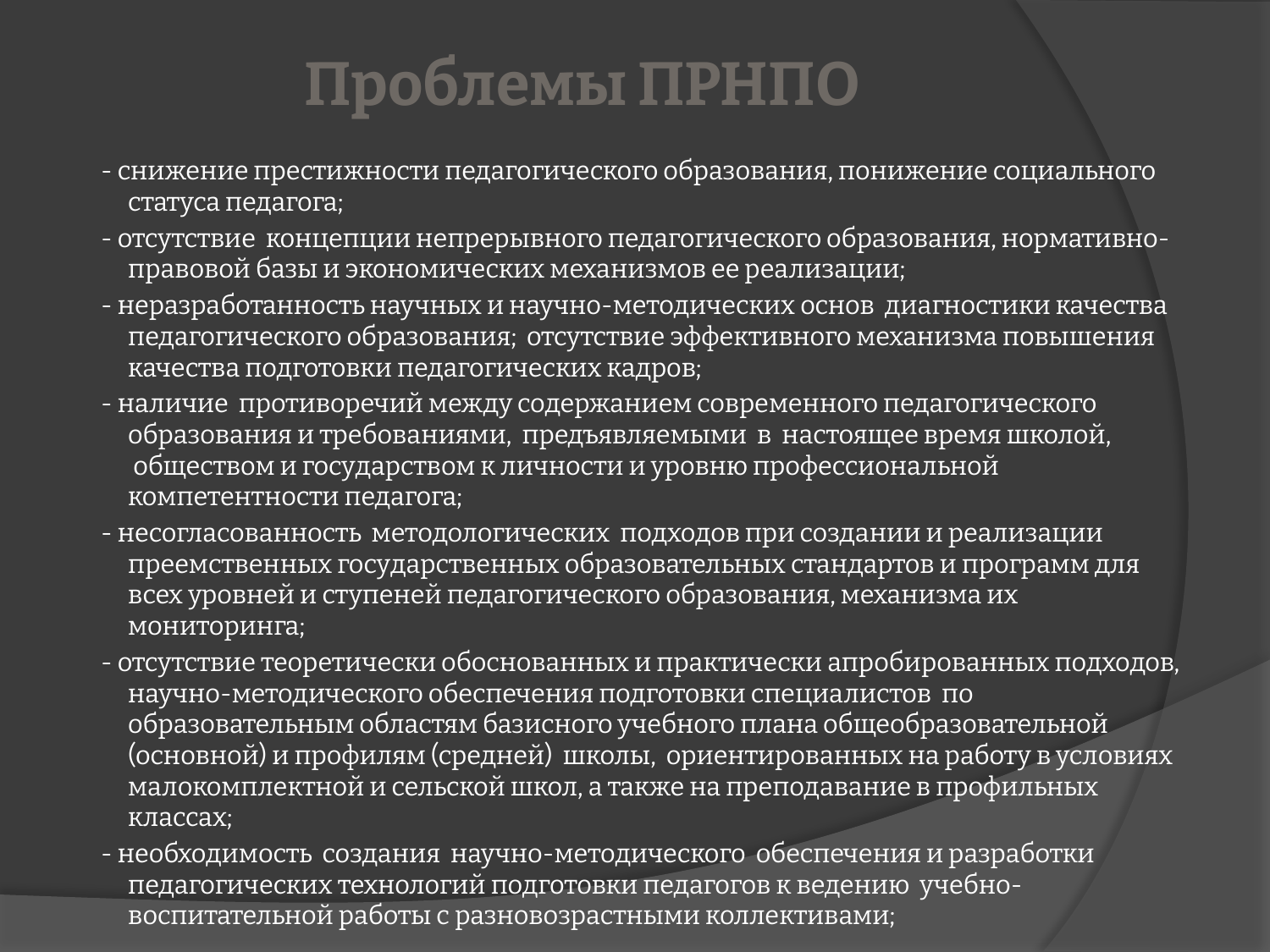

# Проблемы ПРНПО
    - снижение престижности педагогического образования, понижение социального статуса педагога;
    - отсутствие  концепции непрерывного педагогического образования, нормативно-правовой базы и экономических механизмов ее реализации;
    - неразработанность научных и научно-методических основ  диагностики качества педагогического образования;  отсутствие эффективного механизма повышения качества подготовки педагогических кадров;
    - наличие  противоречий между содержанием современного педагогического образования и требованиями,  предъявляемыми  в  настоящее время школой,  обществом и государством к личности и уровню профессиональной компетентности педагога;
    - несогласованность  методологических  подходов при создании и реализации преемственных государственных образовательных стандартов и программ для всех уровней и ступеней педагогического образования, механизма их мониторинга;
    - отсутствие теоретически обоснованных и практически апробированных подходов, научно-методического обеспечения подготовки специалистов  по образовательным областям базисного учебного плана общеобразовательной (основной) и профилям (средней)  школы,  ориентированных на работу в условиях малокомплектной и сельской школ, а также на преподавание в профильных классах;
    - необходимость  создания  научно-методического  обеспечения и разработки педагогических технологий подготовки педагогов к ведению  учебно-воспитательной работы с разновозрастными коллективами;